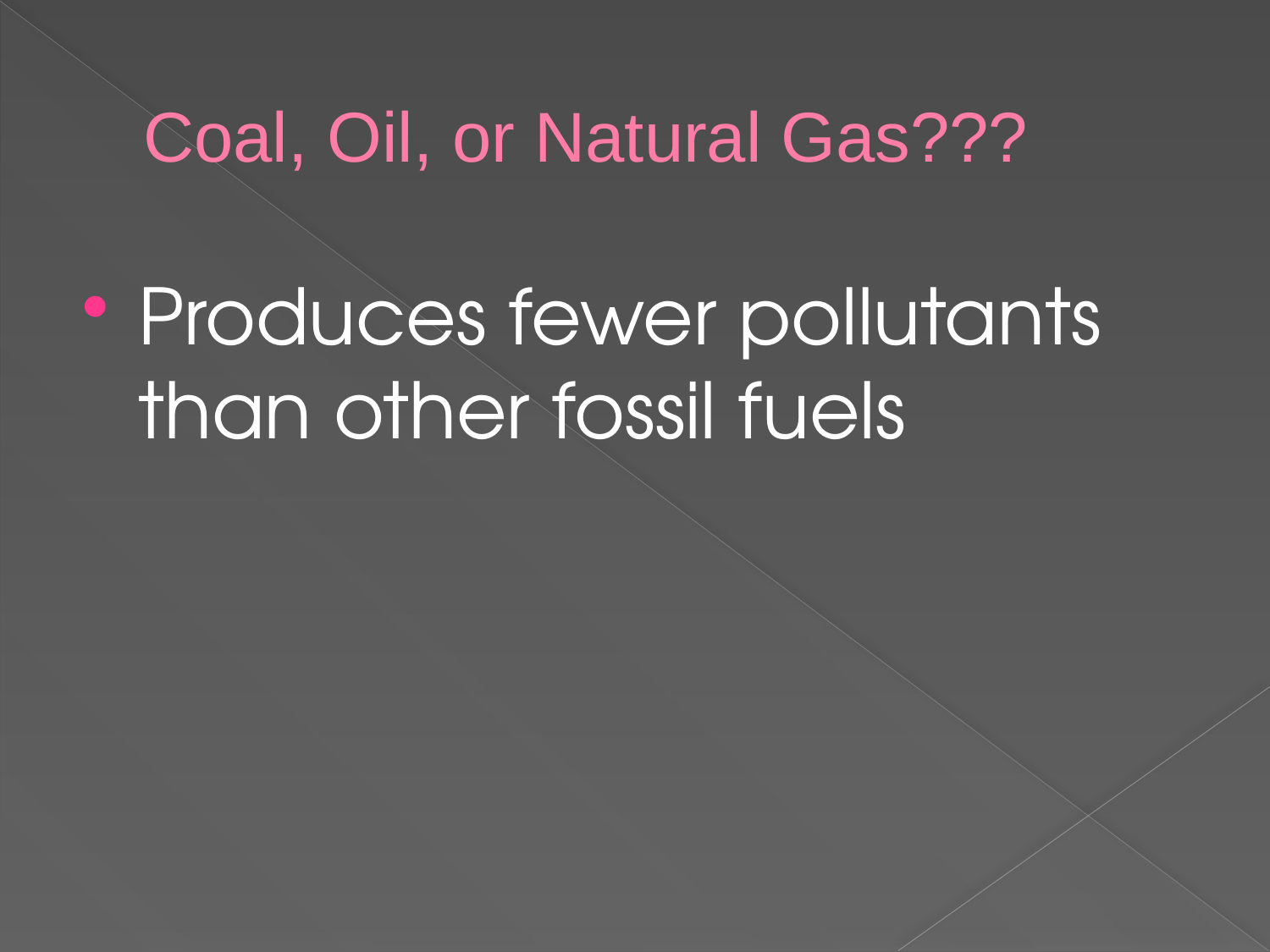

# Coal, Oil, or Natural Gas???
Produces fewer pollutants than other fossil fuels